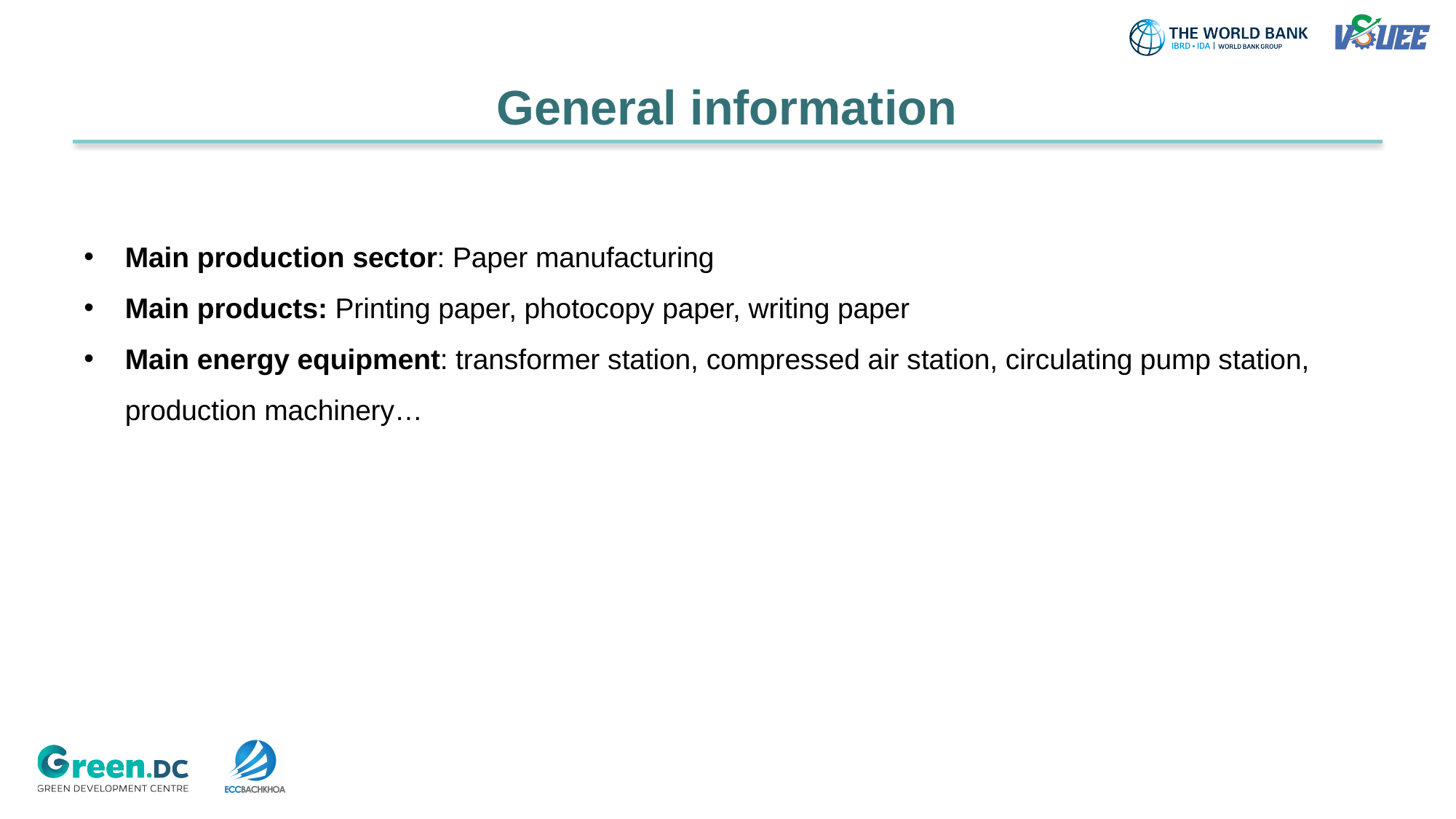

# General information
Main production sector: Paper manufacturing
Main products: Printing paper, photocopy paper, writing paper
Main energy equipment: transformer station, compressed air station, circulating pump station, production machinery…